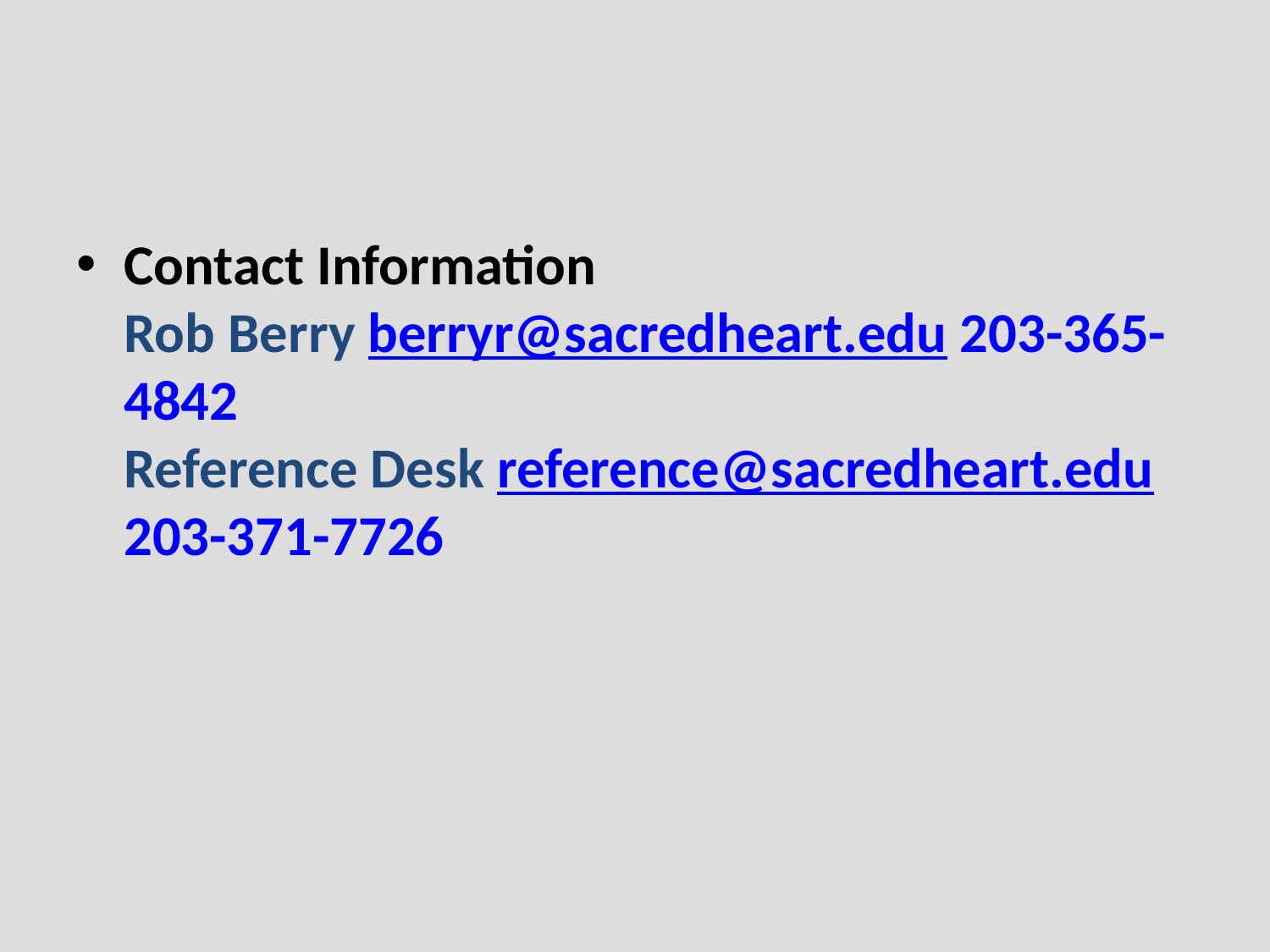

#
Contact Information
Rob Berry berryr@sacredheart.edu 203-365-4842
Reference Desk reference@sacredheart.edu 203-371-7726